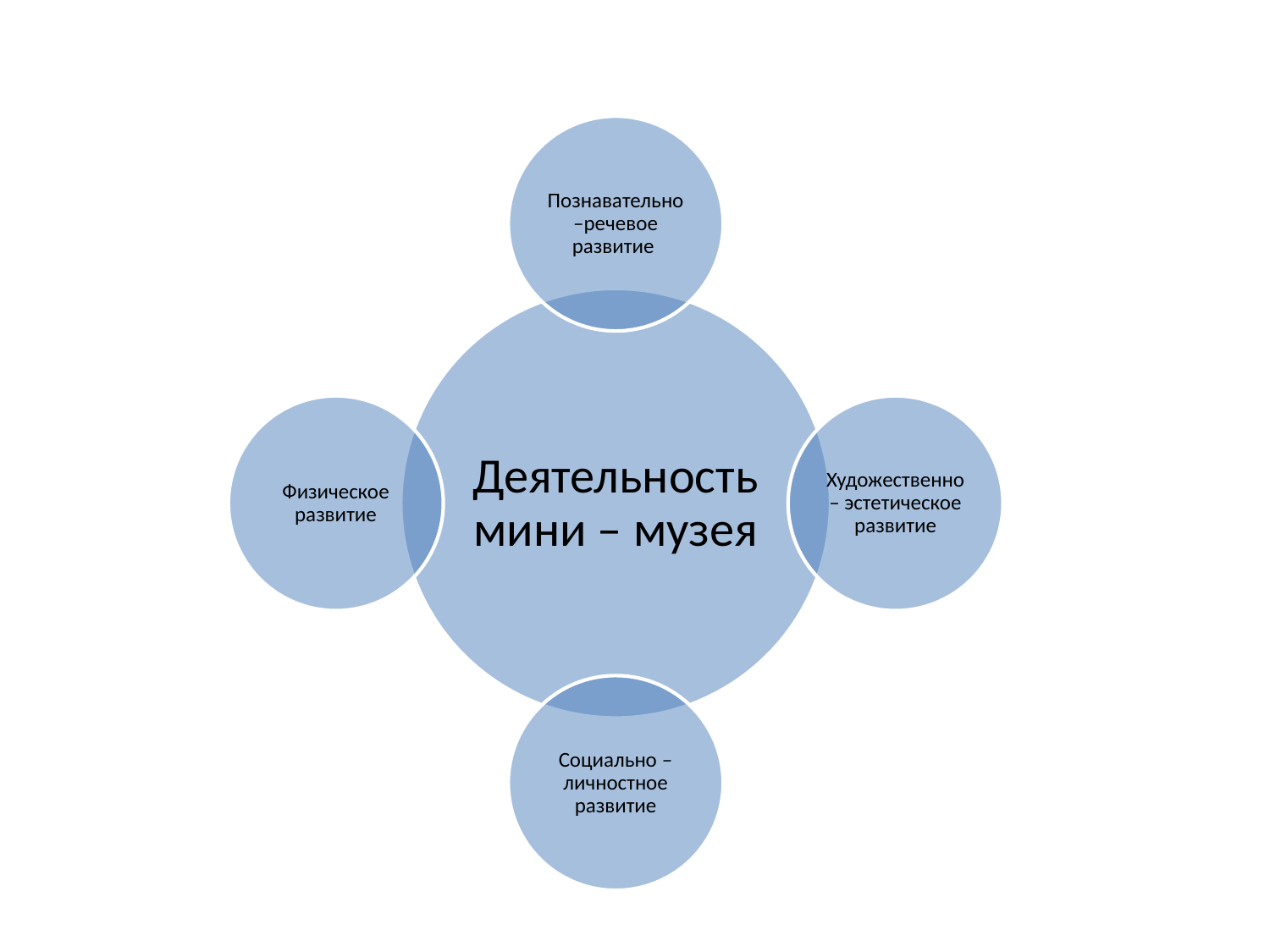

Деятельность мини – музея
Познавательно –речевое развитие
Художественно – эстетическое развитие
Социально – личностное развитие
Физическое развитие